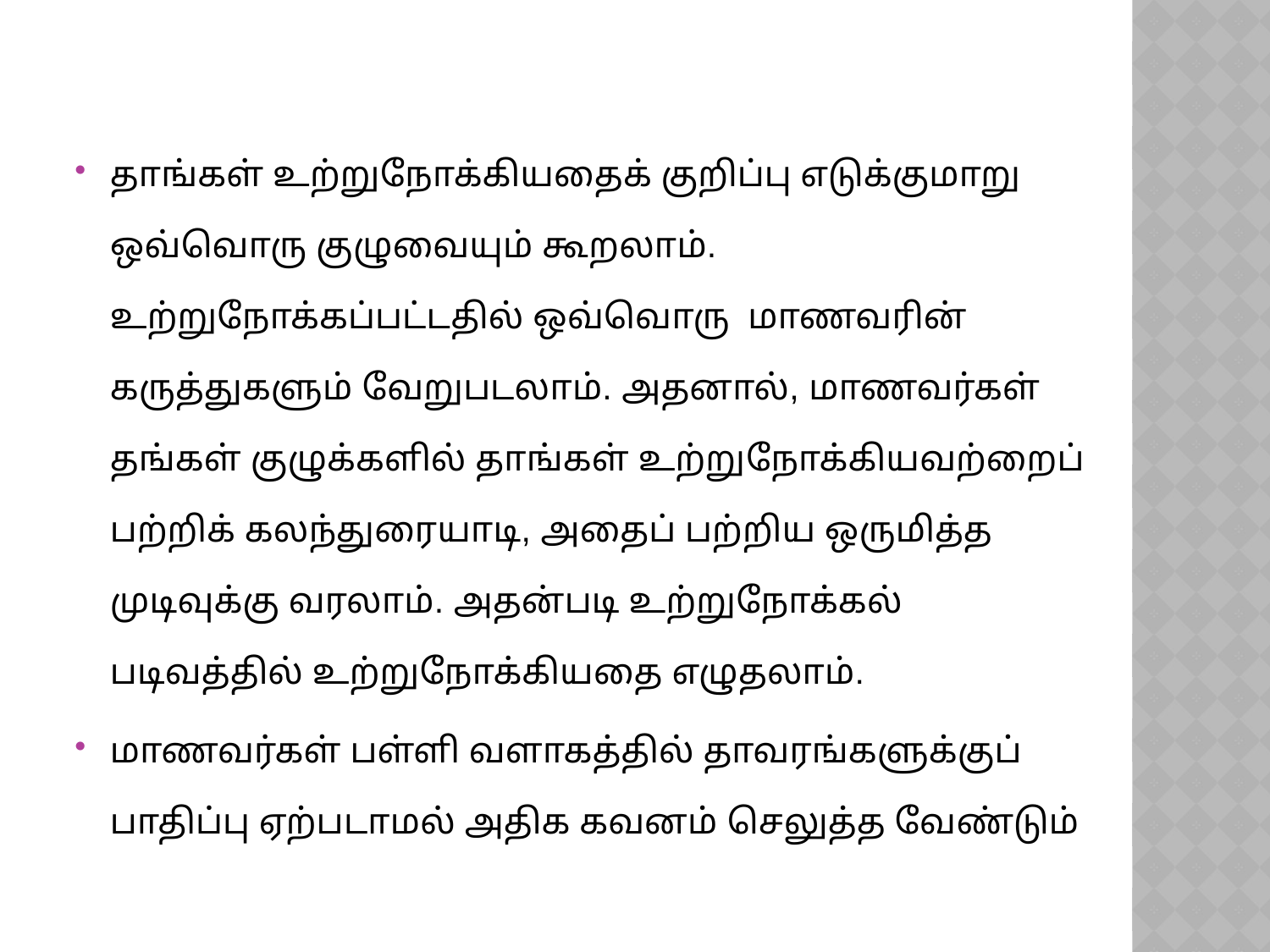

தாங்கள் உற்றுநோக்கியதைக் குறிப்பு எடுக்குமாறு ஒவ்வொரு குழுவையும் கூறலாம். உற்றுநோக்கப்பட்டதில் ஒவ்வொரு  மாணவரின் கருத்துகளும் வேறுபடலாம். அதனால், மாணவர்கள் தங்கள் குழுக்களில் தாங்கள் உற்றுநோக்கியவற்றைப் பற்றிக் கலந்துரையாடி, அதைப் பற்றிய ஒருமித்த முடிவுக்கு வரலாம். அதன்படி உற்றுநோக்கல் படிவத்தில் உற்றுநோக்கியதை எழுதலாம்.
மாணவர்கள் பள்ளி வளாகத்தில் தாவரங்களுக்குப் பாதிப்பு ஏற்படாமல் அதிக கவனம் செலுத்த வேண்டும்